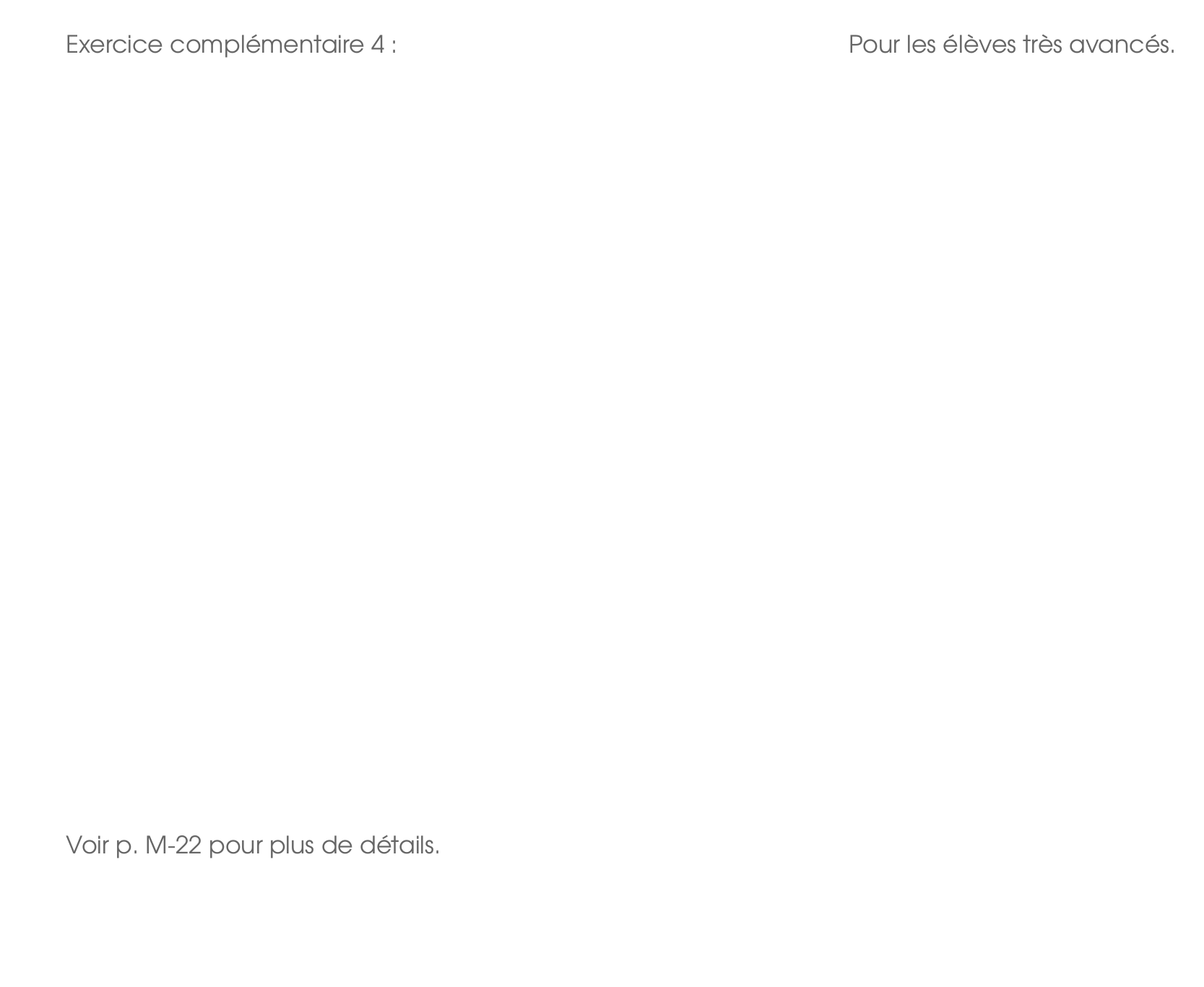

Exercice complémentaire 4 :
Pour les élèves très avancés.
Voir p. M-22 pour plus de détails.